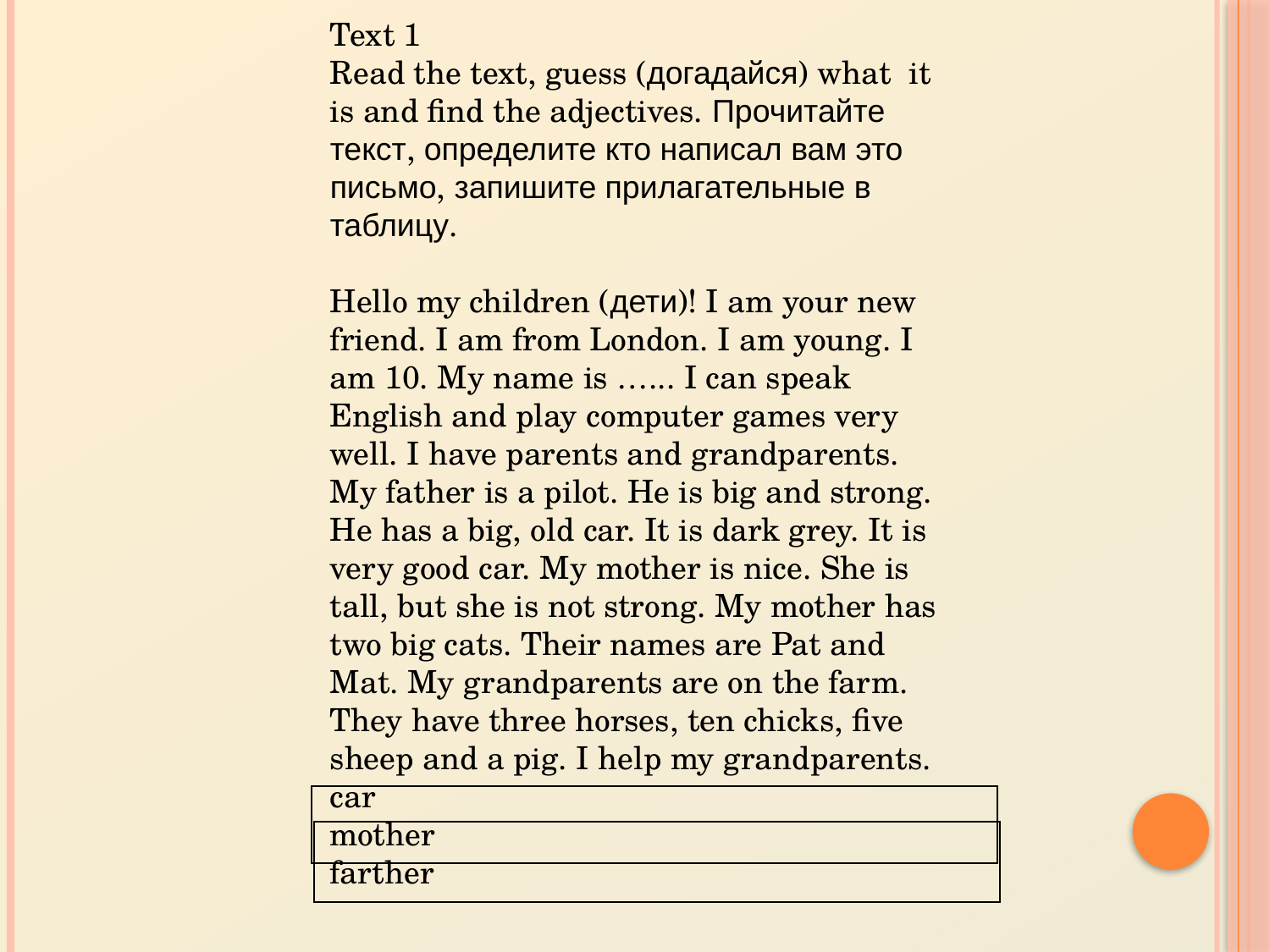

Text 1
Read the text, guess (догадайся) what  it is and find the adjectives. Прочитайте текст, определите кто написал вам это письмо, запишите прилагательные в таблицу.

Hello my children (дети)! I am your new friend. I am from London. I am young. I am 10. My name is …... I can speak English and play computer games very well. I have parents and grandparents. My father is a pilot. He is big and strong. He has a big, old car. It is dark grey. It is very good car. My mother is nice. She is tall, but she is not strong. My mother has two big cats. Their names are Pat and Mat. My grandparents are on the farm. They have three horses, ten chicks, five sheep and a pig. I help my grandparents.
car
mother
farther

|  |
| --- |
|  |
| --- |